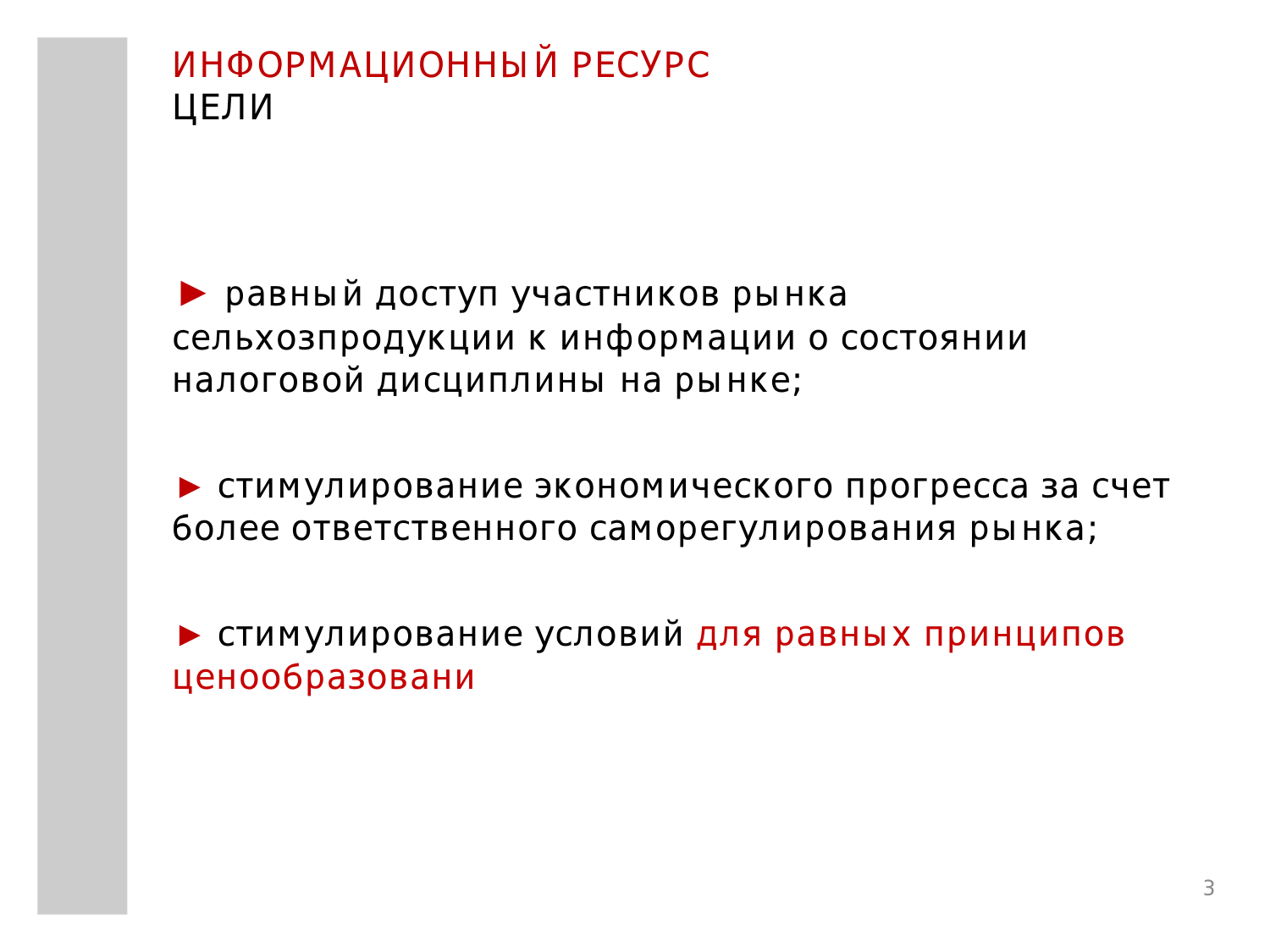

# ИНФОРМАЦИОННЫЙ РЕСУРС ЦЕЛИ

► равный доступ участников рынка сельхозпродукции к информации о состоянии налоговой дисциплины на рынке;

► стимулирование экономического прогресса за счет более ответственного саморегулирования рынка;

► стимулирование условий для равных принципов ценообразовани

3